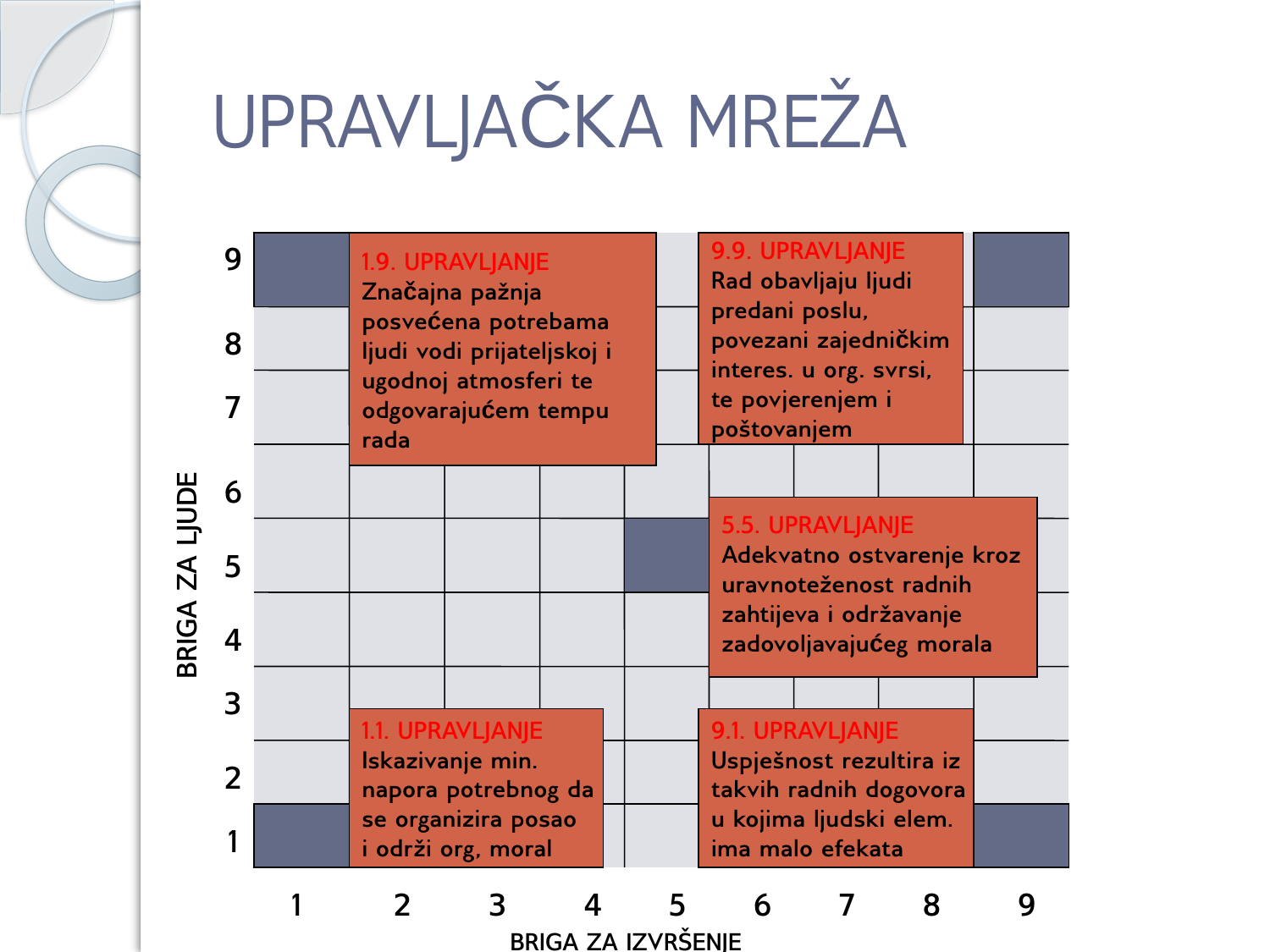

# UPRAVLJAČKA MREŽA

9

1.9. UPRAVLJANJE
Značajna pažnja
posvećena potrebama
ljudi vodi prijateljskoj i
ugodnoj atmosferi te
odgovarajućem tempu
rada

9.9. UPRAVLJANJE
Rad obavljaju ljudi
predani poslu,
povezani zajedničkim
interes. u org. svrsi,
te povjerenjem i
poštovanjem

8

7

6

5.5. UPRAVLJANJE
Adekvatno ostvarenje kroz
uravnoteženost radnih
zahtijeva i održavanje
zadovoljavajućeg morala

BRIGA ZA LJUDE
5

4

3
1.1. UPRAVLJANJE
Iskazivanje min.
napora potrebnog da
se organizira posao
i održi org, moral
9.1. UPRAVLJANJE
Uspješnost rezultira iz
takvih radnih dogovora
u kojima ljudski elem.
ima malo efekata

2

1
1
2
3
4
5
6
7
8
9
BRIGA ZA IZVRŠENJE